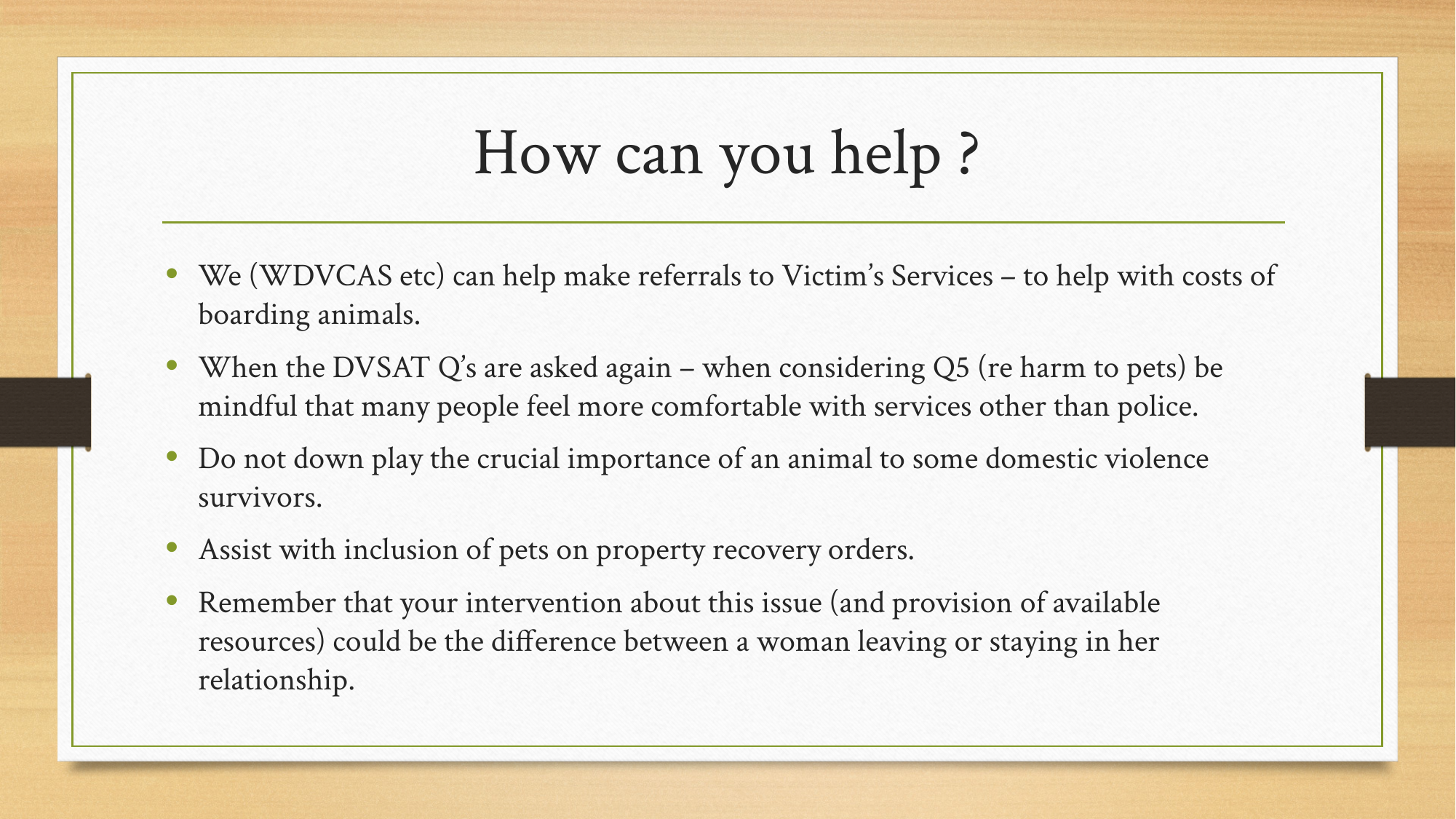

# How can you help ?
We (WDVCAS etc) can help make referrals to Victim’s Services – to help with costs of boarding animals.
When the DVSAT Q’s are asked again – when considering Q5 (re harm to pets) be mindful that many people feel more comfortable with services other than police.
Do not down play the crucial importance of an animal to some domestic violence survivors.
Assist with inclusion of pets on property recovery orders.
Remember that your intervention about this issue (and provision of available resources) could be the difference between a woman leaving or staying in her relationship.